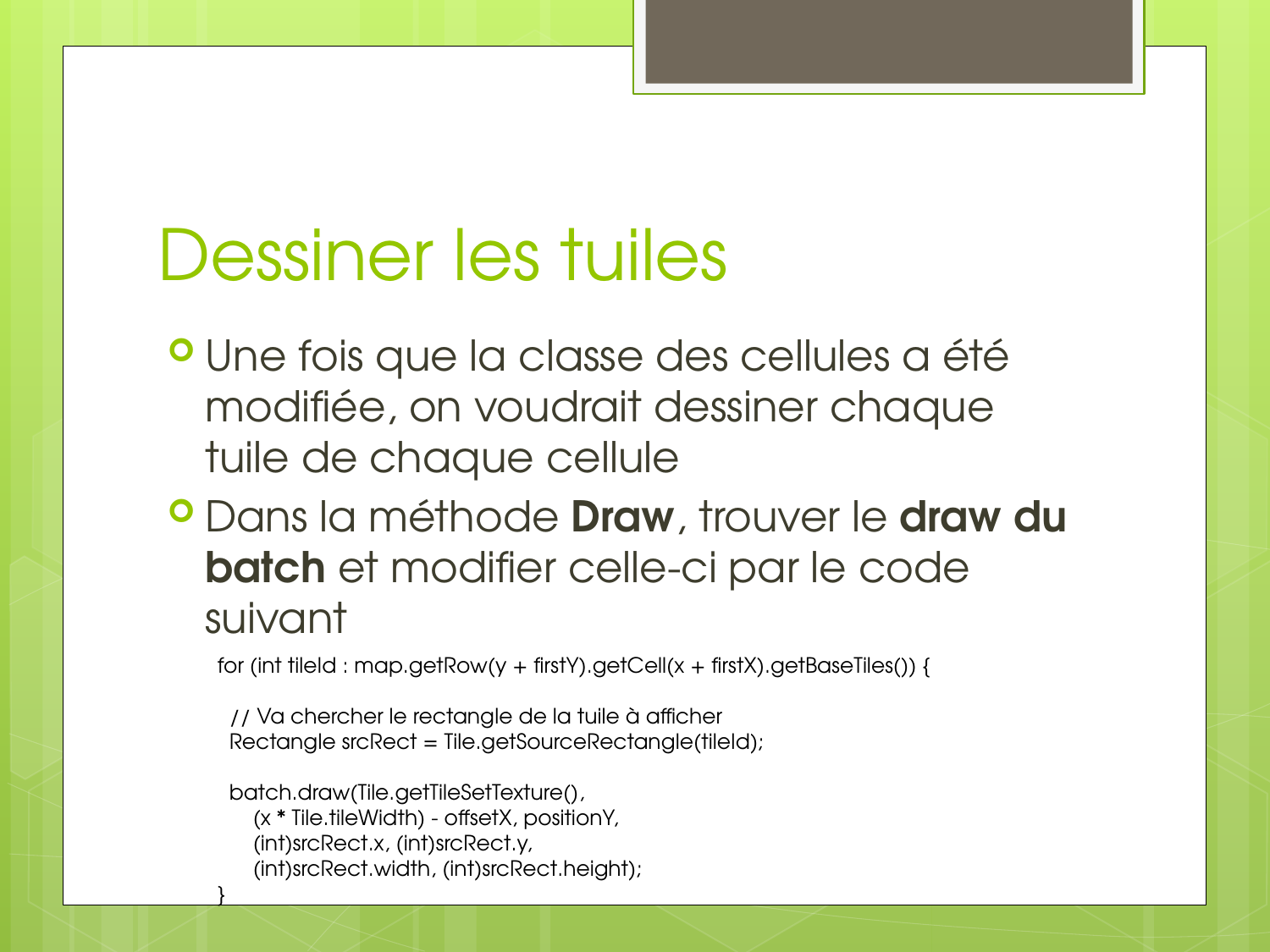

# Dessiner les tuiles
Une fois que la classe des cellules a été modifiée, on voudrait dessiner chaque tuile de chaque cellule
Dans la méthode Draw, trouver le draw du batch et modifier celle-ci par le code suivant
for (int tileId : map.getRow(y + firstY).getCell(x + firstX).getBaseTiles()) {

  // Va chercher le rectangle de la tuile à afficher
  Rectangle srcRect = Tile.getSourceRectangle(tileId);

  batch.draw(Tile.getTileSetTexture(),
      (x * Tile.tileWidth) - offsetX, positionY,
      (int)srcRect.x, (int)srcRect.y,
      (int)srcRect.width, (int)srcRect.height);
}